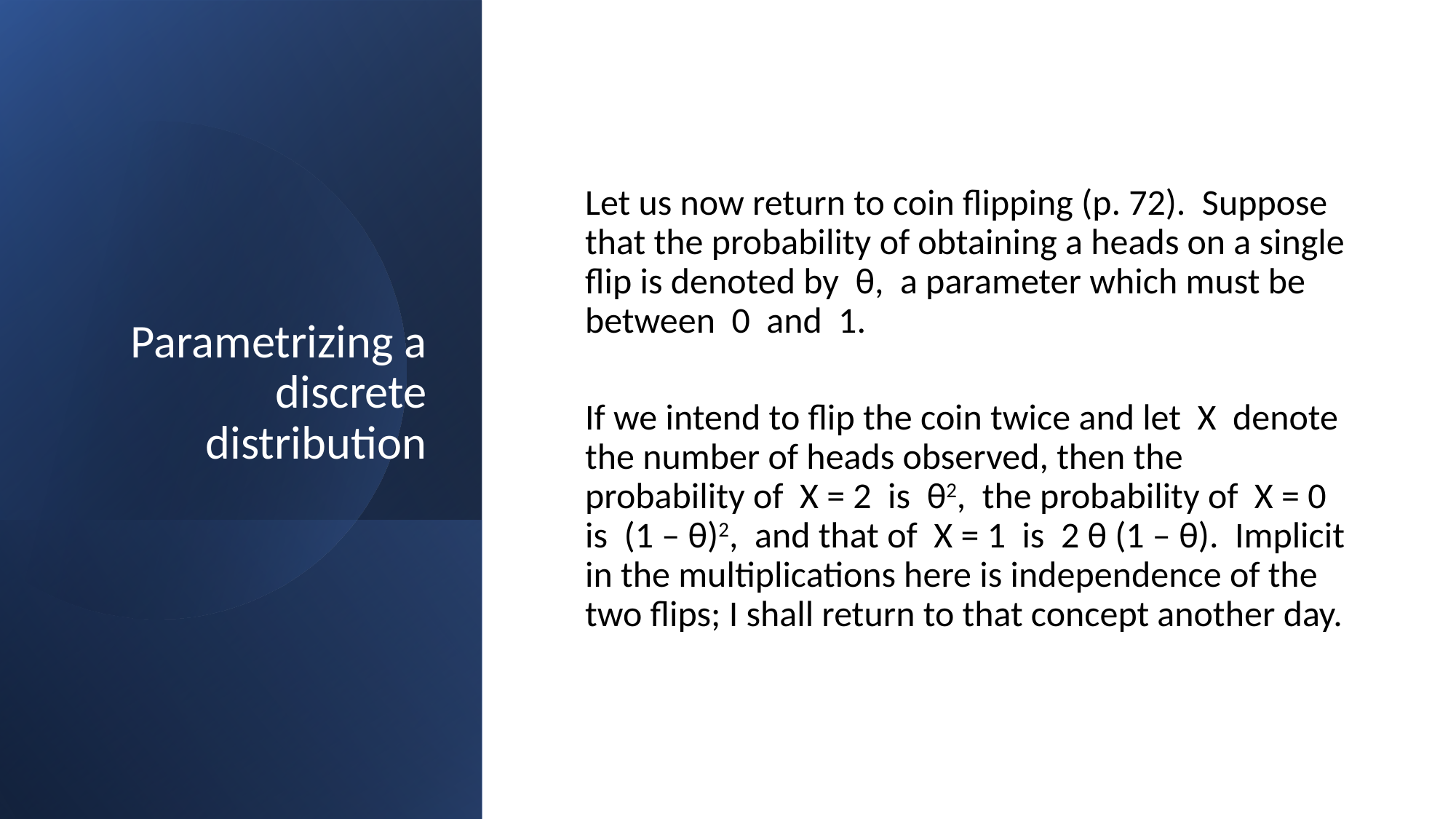

# Parametrizing a discrete distribution
Let us now return to coin flipping (p. 72).  Suppose that the probability of obtaining a heads on a single flip is denoted by  θ,  a parameter which must be between  0  and  1.

If we intend to flip the coin twice and let  X  denote the number of heads observed, then the probability of  X = 2  is  θ2,  the probability of  X = 0  is  (1 – θ)2,  and that of  X = 1  is  2 θ (1 – θ).  Implicit in the multiplications here is independence of the two flips; I shall return to that concept another day.